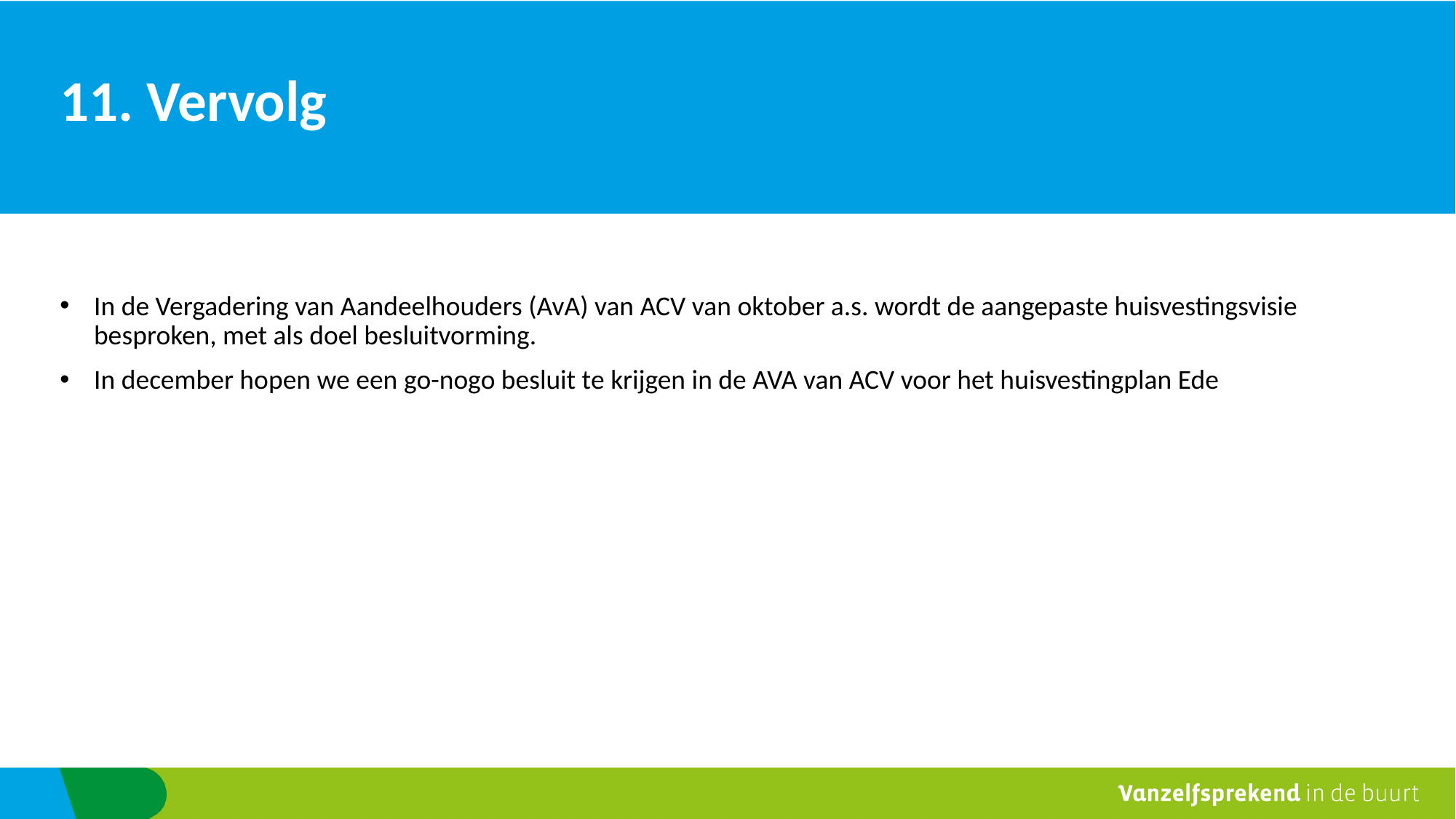

# 11. Vervolg

In de Vergadering van Aandeelhouders (AvA) van ACV van oktober a.s. wordt de aangepaste huisvestingsvisie besproken, met als doel besluitvorming.
In december hopen we een go-nogo besluit te krijgen in de AVA van ACV voor het huisvestingplan Ede